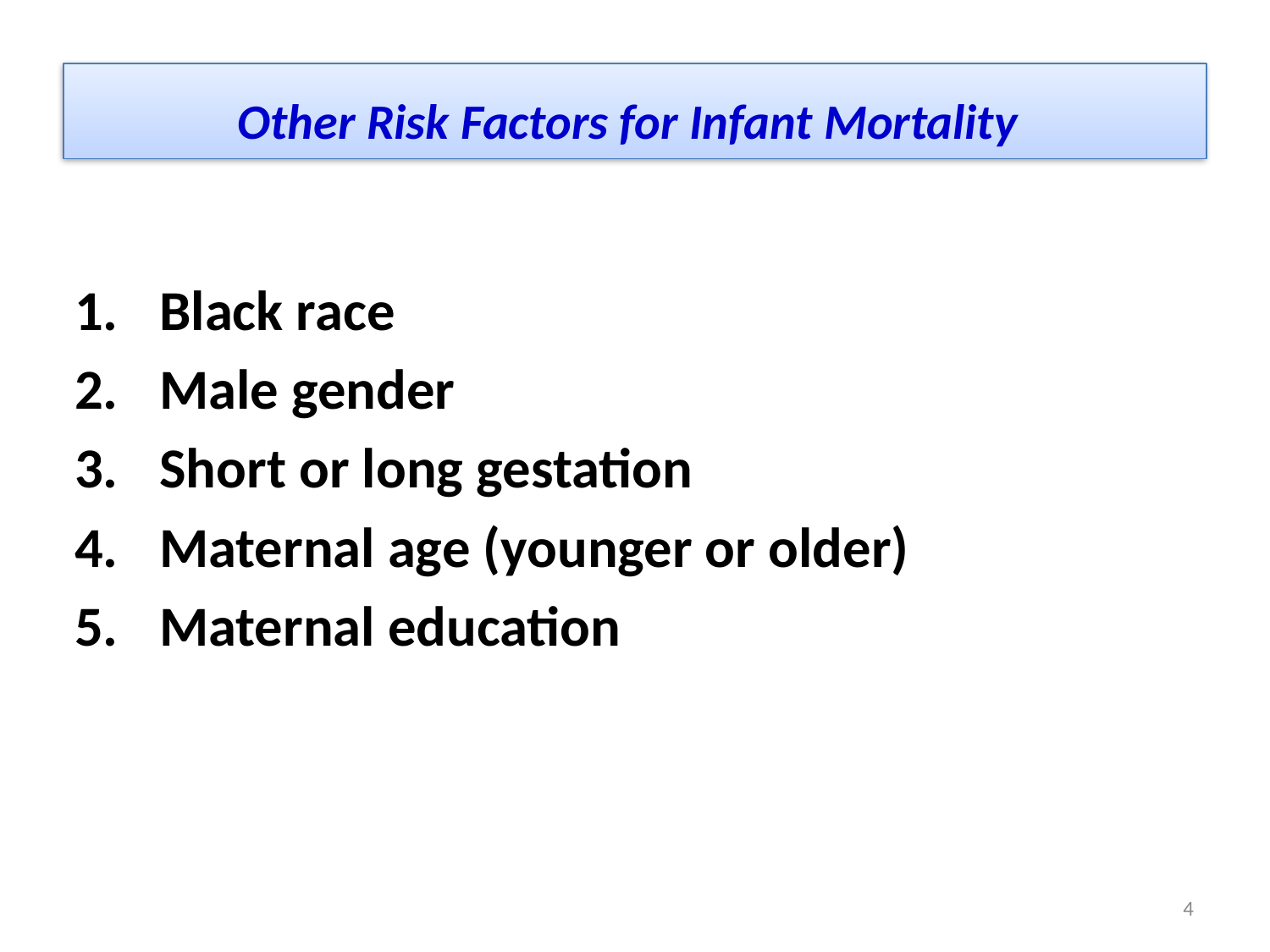

# Other Risk Factors for Infant Mortality
Black race
Male gender
Short or long gestation
Maternal age (younger or older)
Maternal education
4